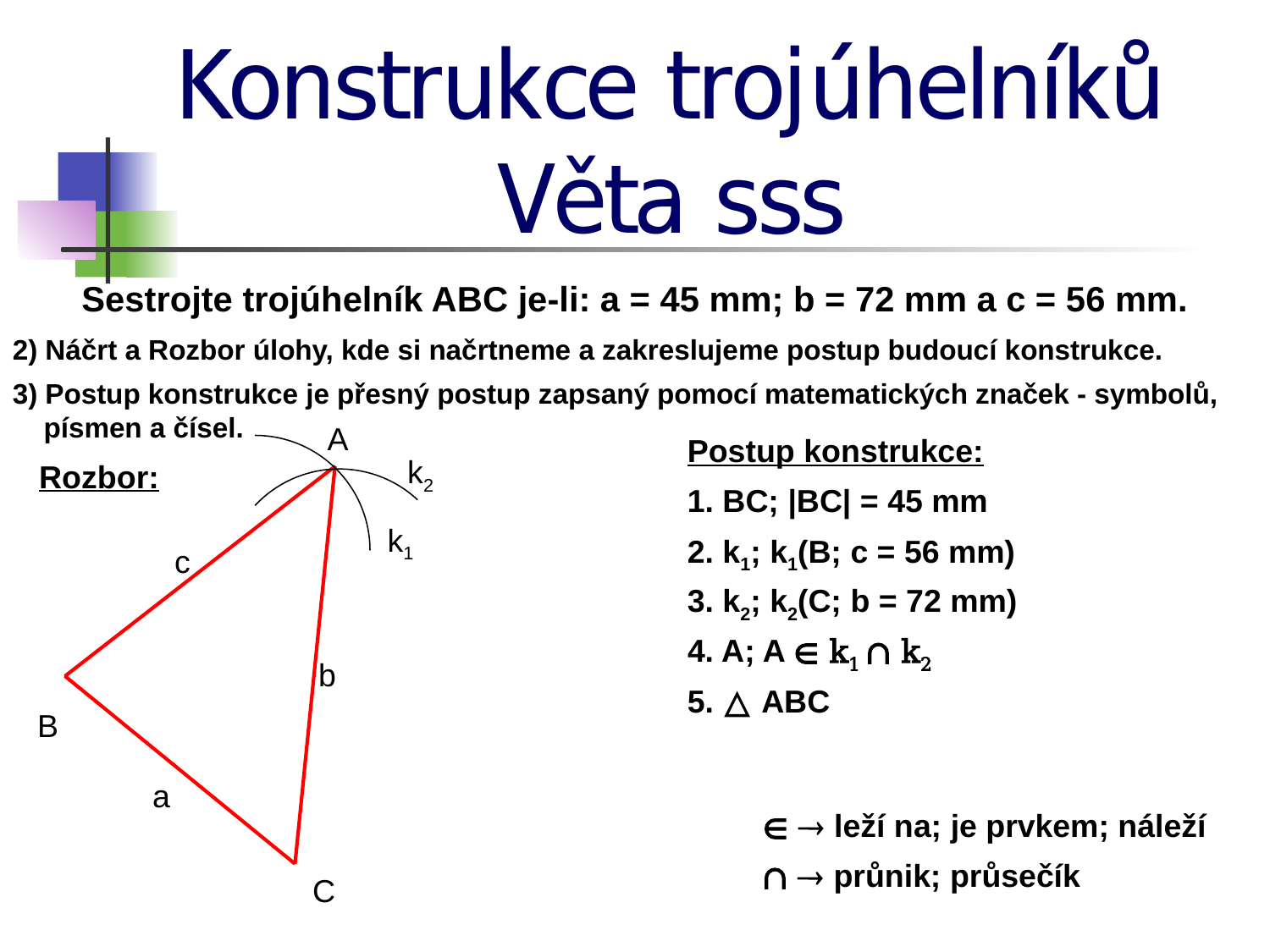

Konstrukce trojúhelníků
Věta sss
Sestrojte trojúhelník ABC je-li: a = 45 mm; b = 72 mm a c = 56 mm.
2) Náčrt a Rozbor úlohy, kde si načrtneme a zakreslujeme postup budoucí konstrukce.
3) Postup konstrukce je přesný postup zapsaný pomocí matematických značek - symbolů,
    písmen a čísel.
A
Postup konstrukce:

k2
Rozbor:

1. BC; |BC| = 45 mm
k1
2. k1; k1(B; c = 56 mm)
c
3. k2; k2(C; b = 72 mm)
4. A; A ∈ k1 ∩ k2
b
5. △ ABC
B
a
∈ → leží na; je prvkem; náleží
∩ → průnik; průsečík
C